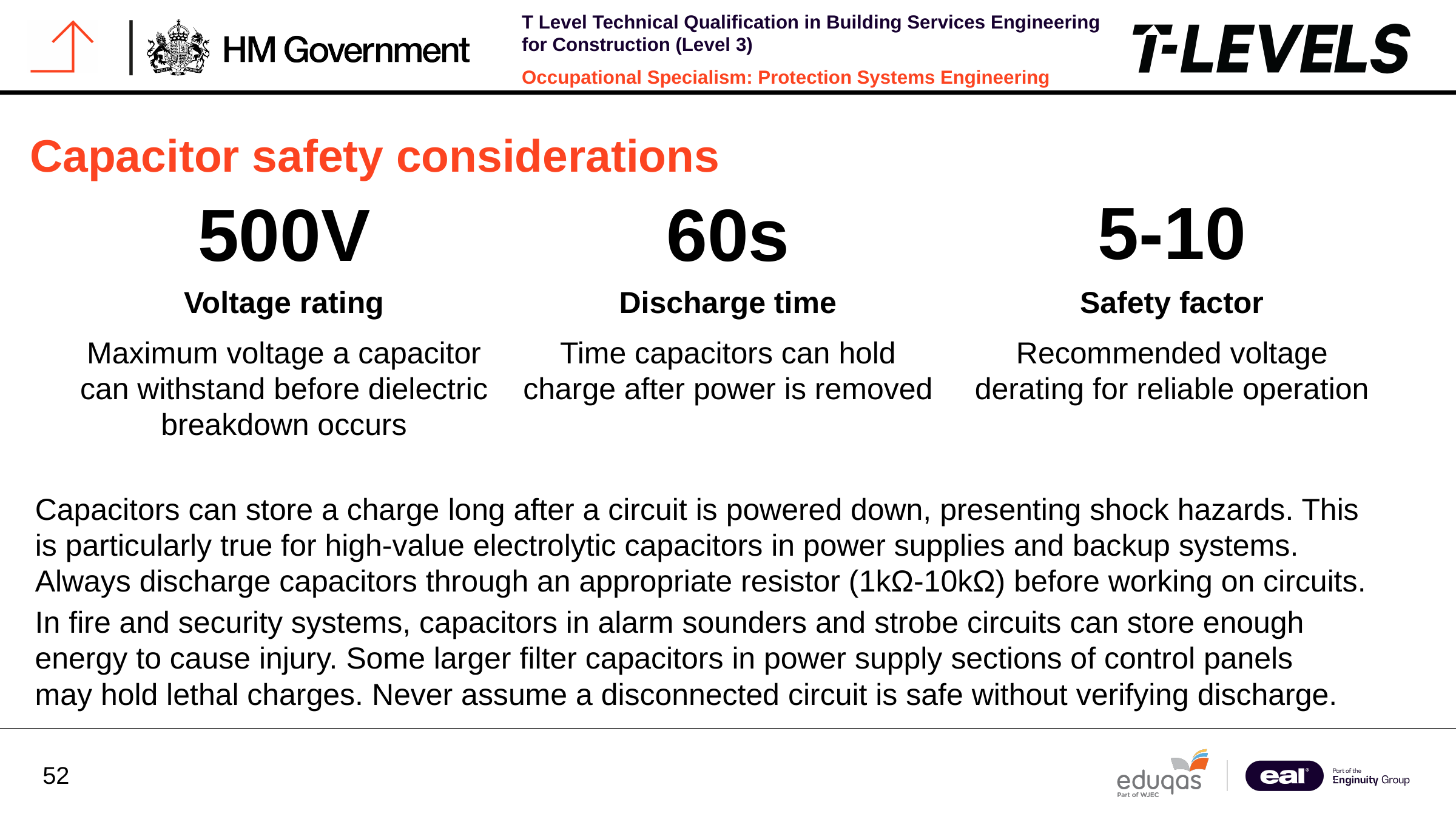

Capacitor safety considerations
5-10
500V
60s
Voltage rating
Discharge time
Safety factor
Maximum voltage a capacitor can withstand before dielectric breakdown occurs
Time capacitors can hold charge after power is removed
Recommended voltage derating for reliable operation
Capacitors can store a charge long after a circuit is powered down, presenting shock hazards. This is particularly true for high-value electrolytic capacitors in power supplies and backup systems. Always discharge capacitors through an appropriate resistor (1kΩ-10kΩ) before working on circuits.
In fire and security systems, capacitors in alarm sounders and strobe circuits can store enough energy to cause injury. Some larger filter capacitors in power supply sections of control panels may hold lethal charges. Never assume a disconnected circuit is safe without verifying discharge.